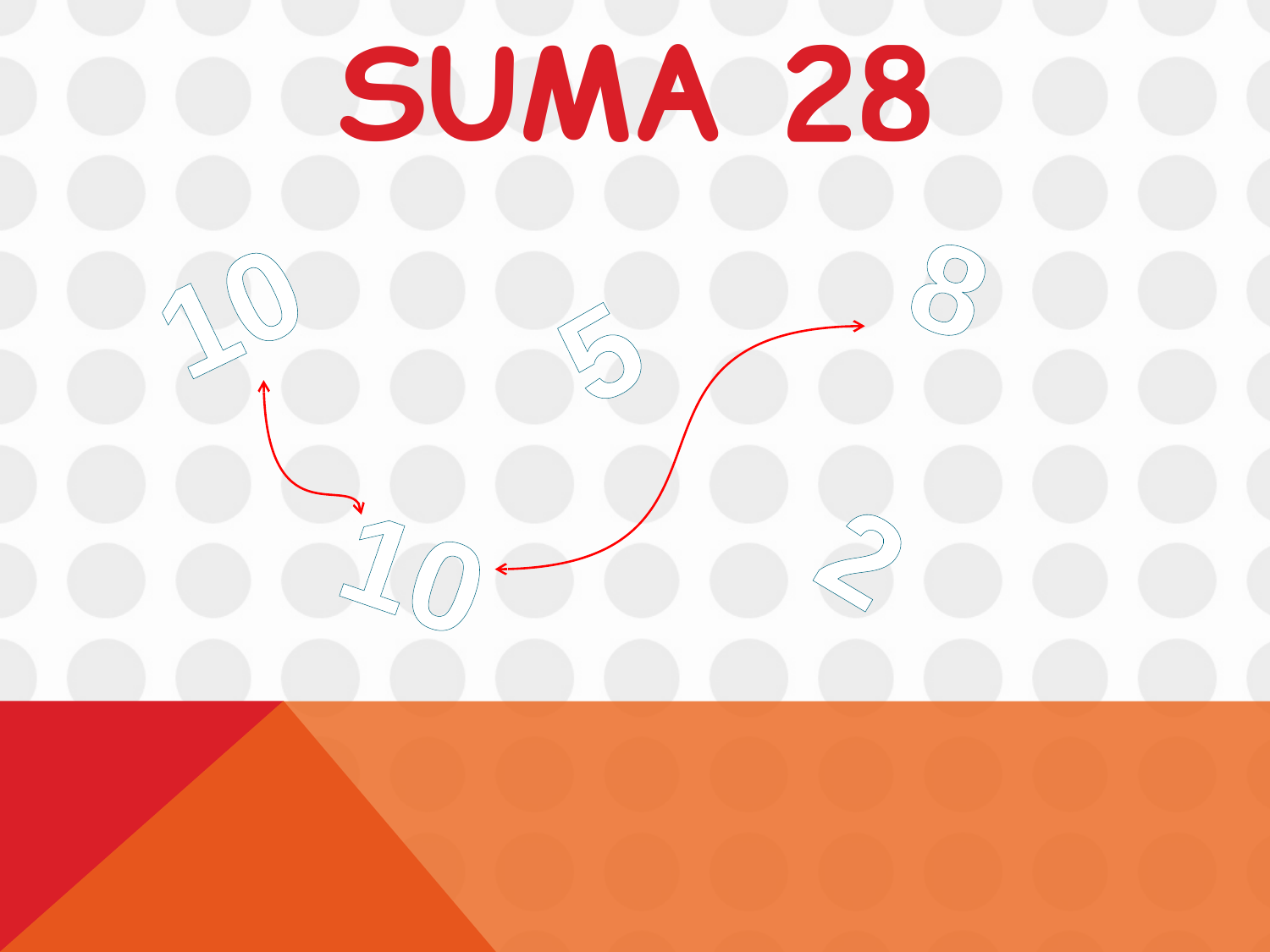

# Suma 28
8
10
5
2
10